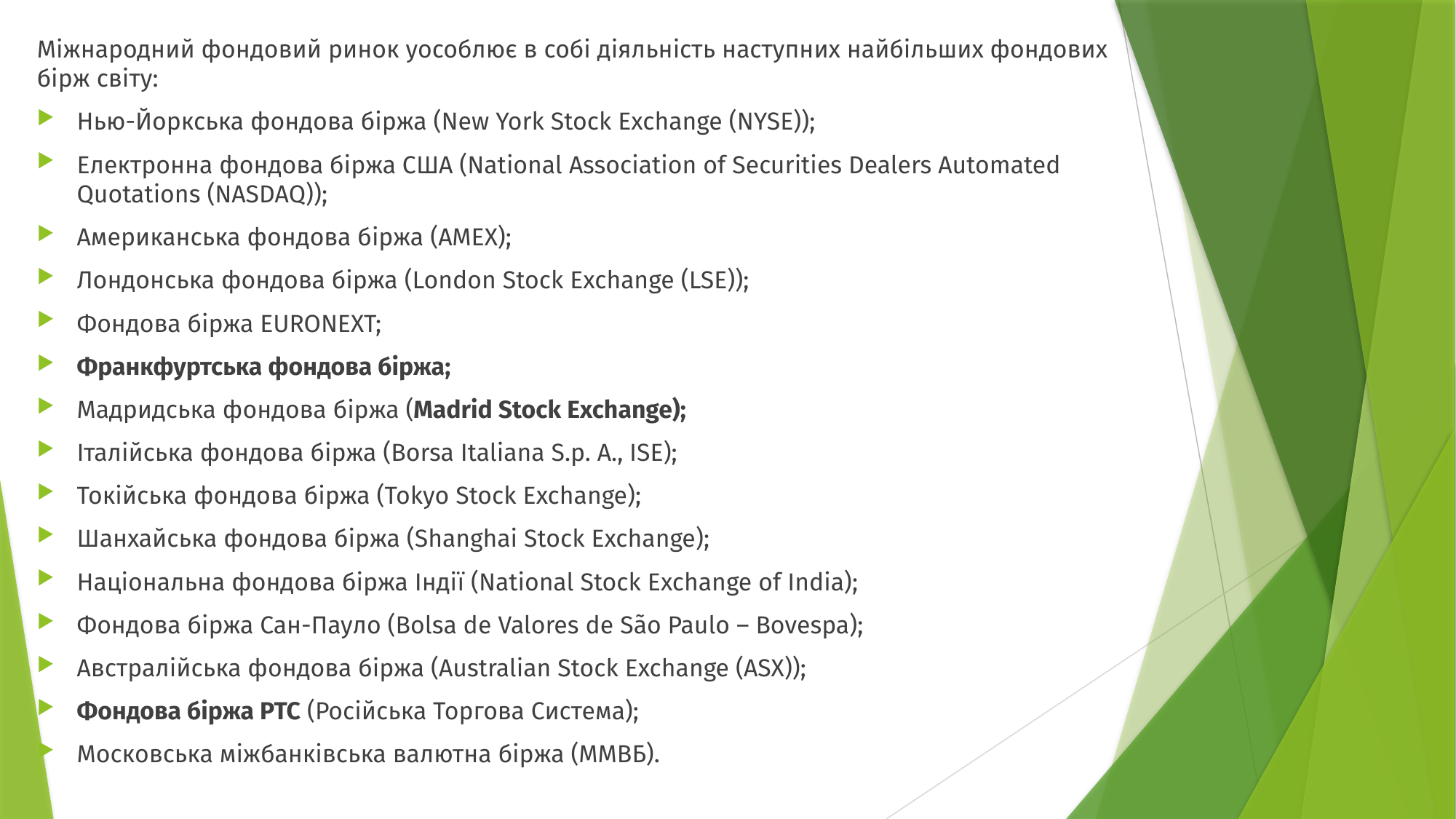

Міжнародний фондовий ринок уособлює в собі діяльність наступних найбільших фондових бірж світу:
Нью-Йоркська фондова біржа (New York Stock Exchange (NYSE));
Електронна фондова біржа США (National Association of Securities Dealers Automated Quotations (NASDAQ));
Американська фондова біржа (AMEX);
Лондонська фондова біржа (London Stock Exchange (LSE));
Фондова біржа EURONEXT;
Франкфуртська фондова біржа;
Мадридська фондова біржа (Madrid Stock Exchange);
Італійська фондова біржа (Borsa Italiana S.p. A., ISE);
Токійська фондова біржа (Tokyo Stock Exchange);
Шанхайська фондова біржа (Shanghai Stock Exchange);
Національна фондова біржа Індії (National Stock Exchange of India);
Фондова біржа Сан-Пауло (Bolsa de Valores de São Paulo – Bovespa);
Австралійська фондова біржа (Australian Stock Exchange (ASX));
Фондова біржа РТС (Російська Торгова Система);
Московська міжбанківська валютна біржа (ММВБ).